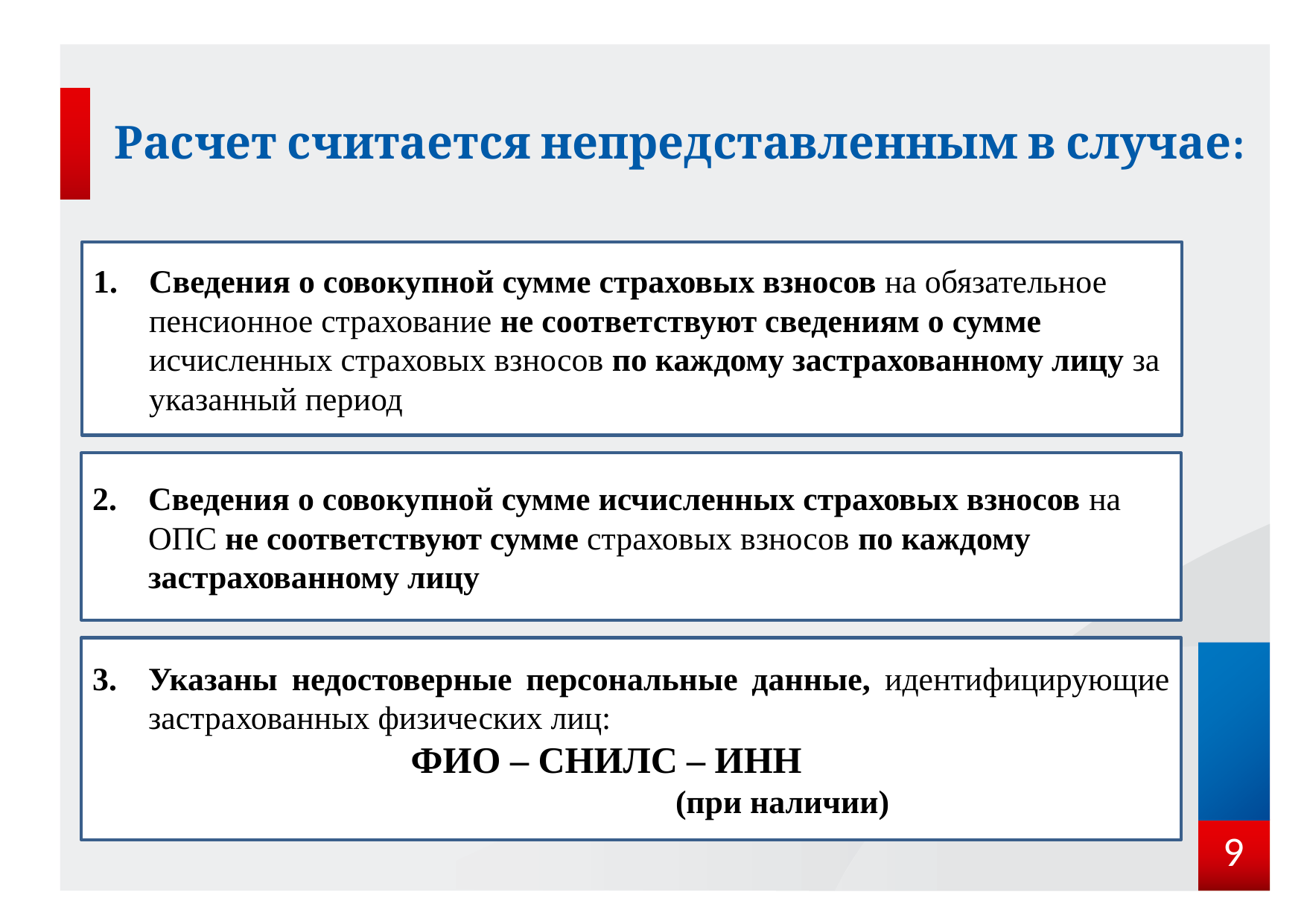

# Расчет считается непредставленным в случае:
Сведения о совокупной сумме страховых взносов на обязательное пенсионное страхование не соответствуют сведениям о сумме исчисленных страховых взносов по каждому застрахованному лицу за указанный период
Сведения о совокупной сумме исчисленных страховых взносов на ОПС не соответствуют сумме страховых взносов по каждому застрахованному лицу
Указаны недостоверные персональные данные, идентифицирующие застрахованных физических лиц:
ФИО – СНИЛС – ИНН
         (при наличии)
9